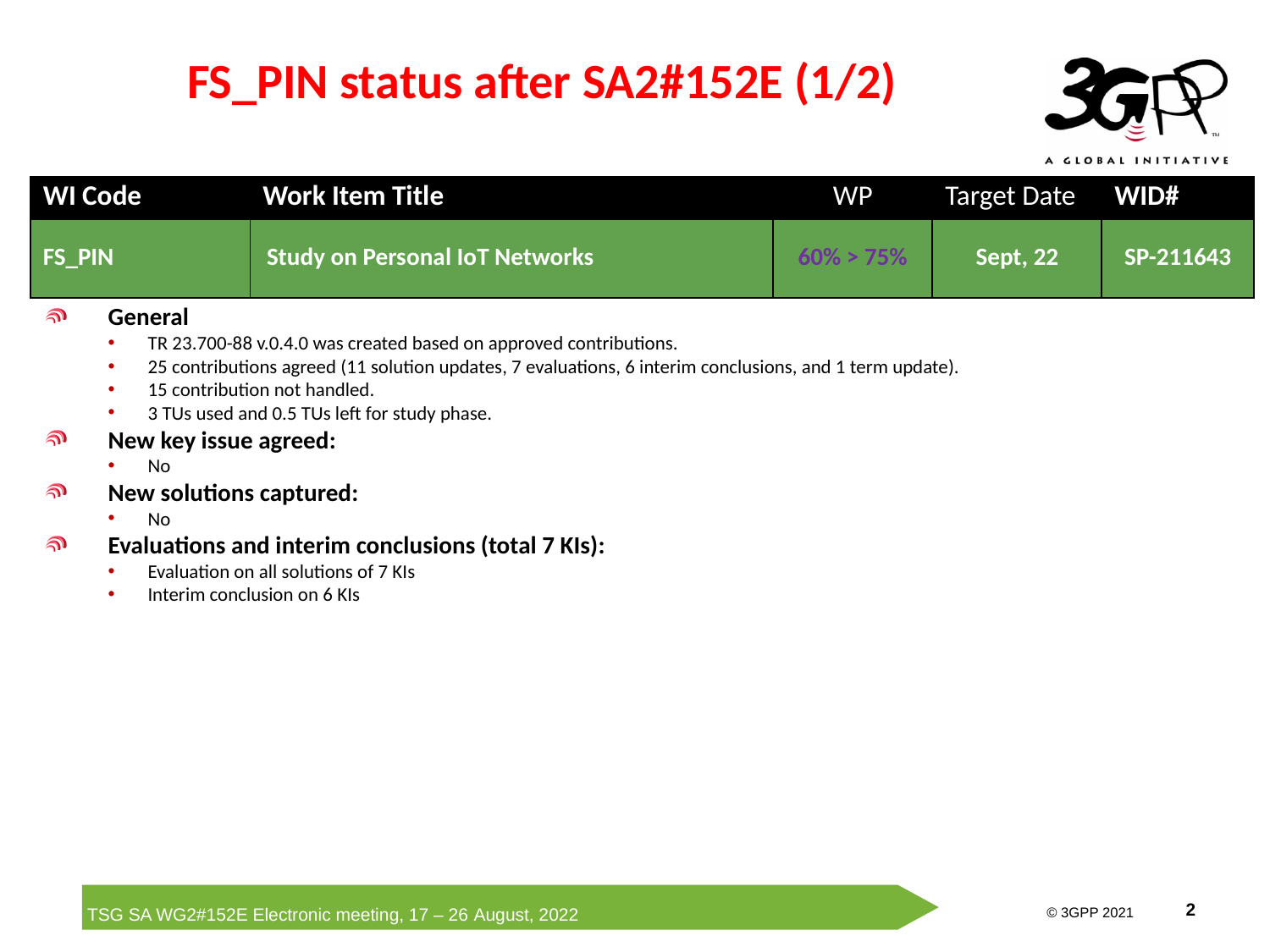

# FS_PIN status after SA2#152E (1/2)
| WI Code | Work Item Title | WP | Target Date | WID# |
| --- | --- | --- | --- | --- |
| FS\_PIN | Study on Personal IoT Networks | 60% > 75% | Sept, 22 | SP-211643 |
General
TR 23.700-88 v.0.4.0 was created based on approved contributions.
25 contributions agreed (11 solution updates, 7 evaluations, 6 interim conclusions, and 1 term update).
15 contribution not handled.
3 TUs used and 0.5 TUs left for study phase.
New key issue agreed:
No
New solutions captured:
No
Evaluations and interim conclusions (total 7 KIs):
Evaluation on all solutions of 7 KIs
Interim conclusion on 6 KIs